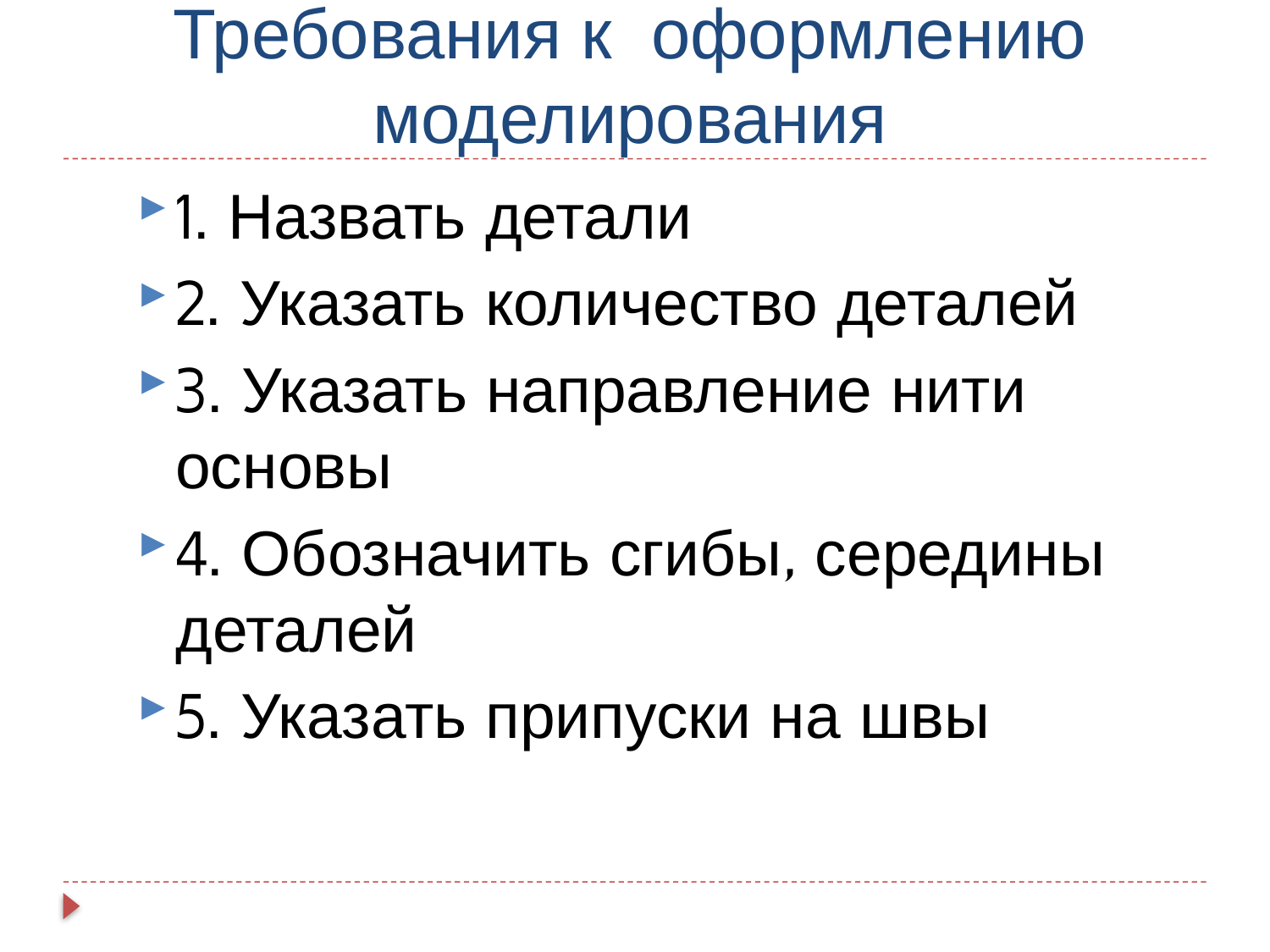

# Требования к  оформлению моделирования
1. Назвать детали
2. Указать количество деталей
3. Указать направление нити основы
4. Обозначить сгибы, середины деталей
5. Указать припуски на швы